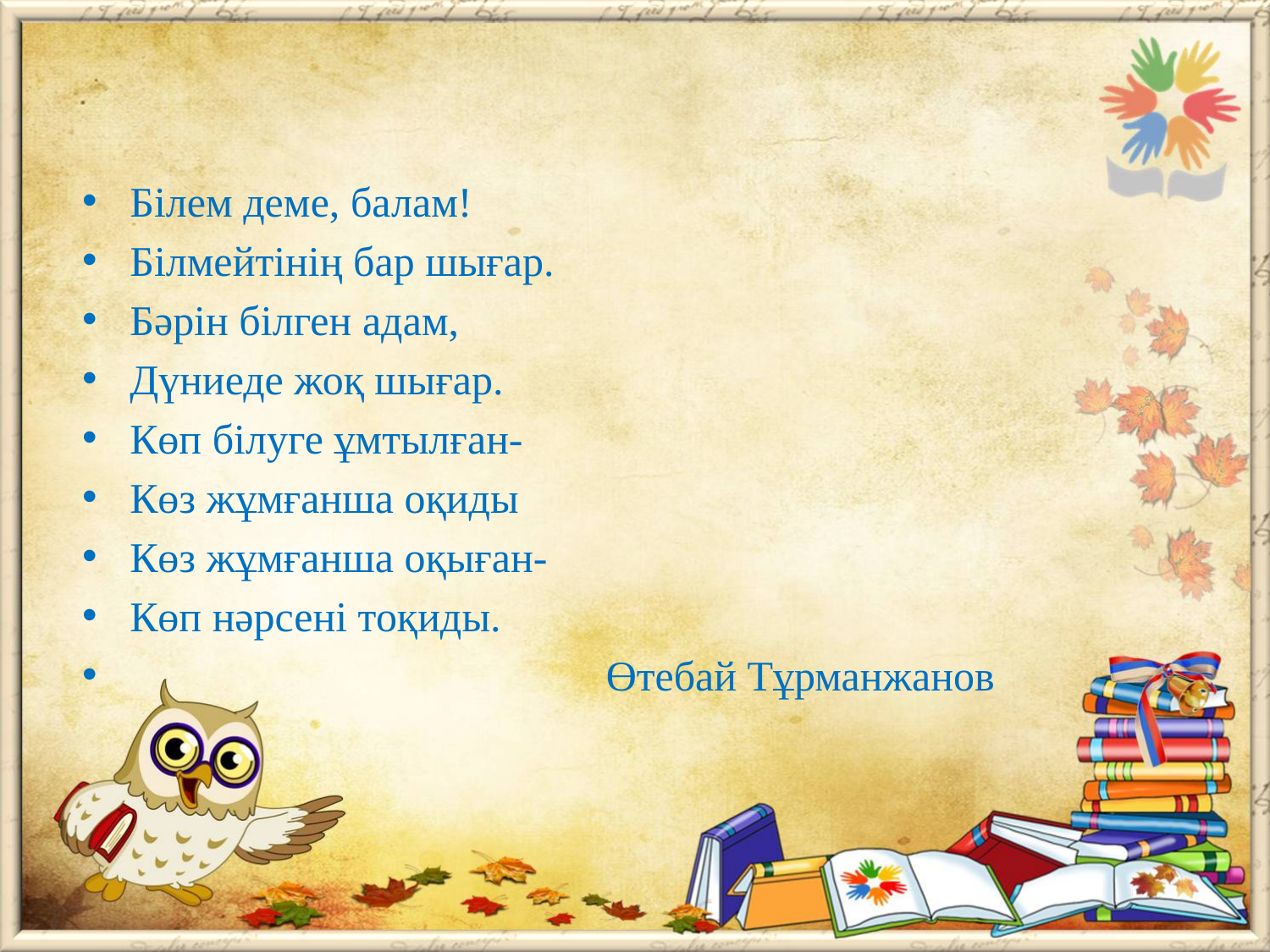

#
Білем деме, балам!
Білмейтінің бар шығар.
Бәрін білген адам,
Дүниеде жоқ шығар.
Көп білуге ұмтылған-
Көз жұмғанша оқиды
Көз жұмғанша оқыған-
Көп нәрсені тоқиды.
                                             Өтебай Тұрманжанов